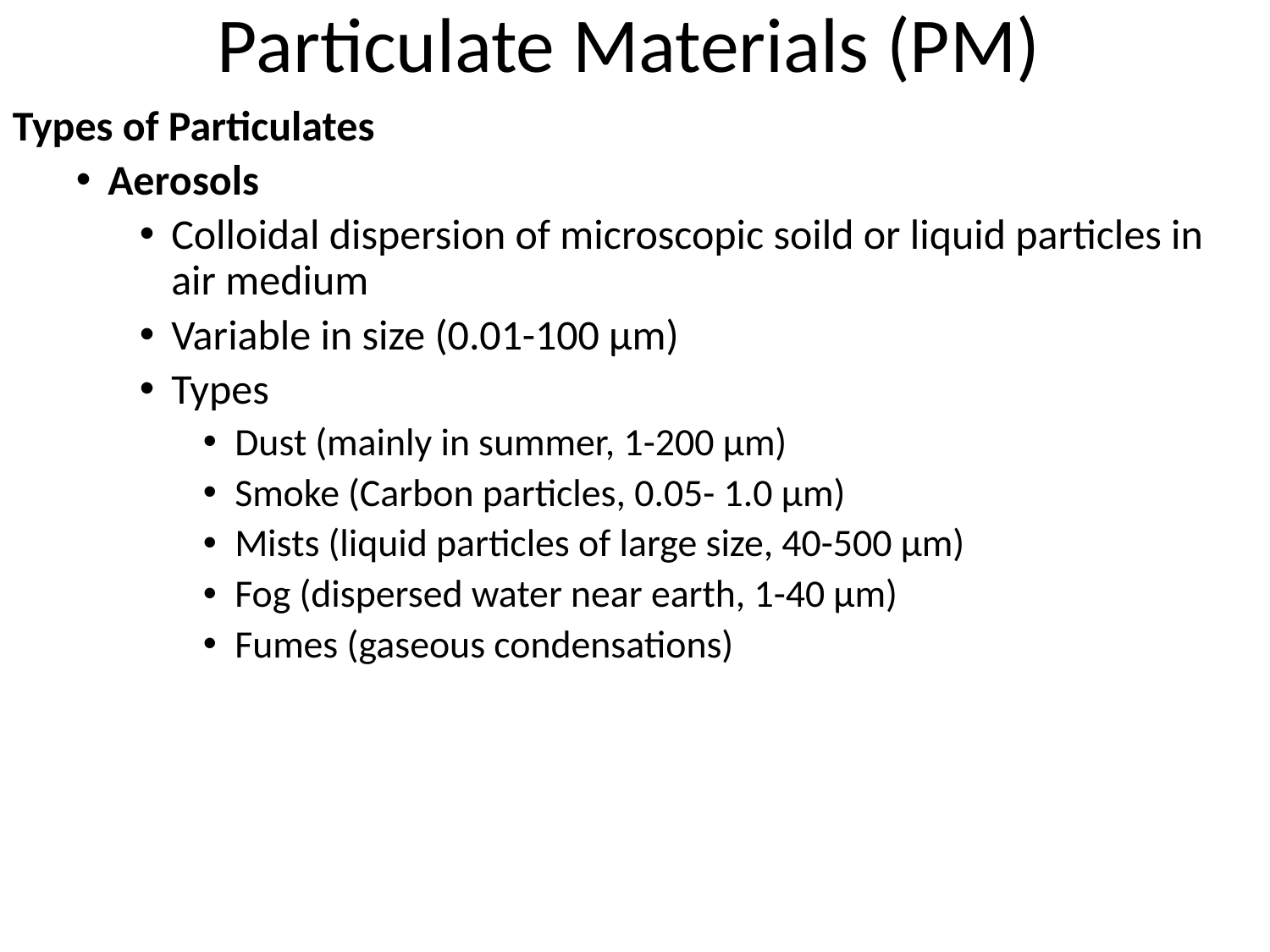

Particulate Materials (PM)
Types of Particulates
Aerosols
Colloidal dispersion of microscopic soild or liquid particles in air medium
Variable in size (0.01-100 µm)
Types
Dust (mainly in summer, 1-200 µm)
Smoke (Carbon particles, 0.05- 1.0 µm)
Mists (liquid particles of large size, 40-500 µm)
Fog (dispersed water near earth, 1-40 µm)
Fumes (gaseous condensations)